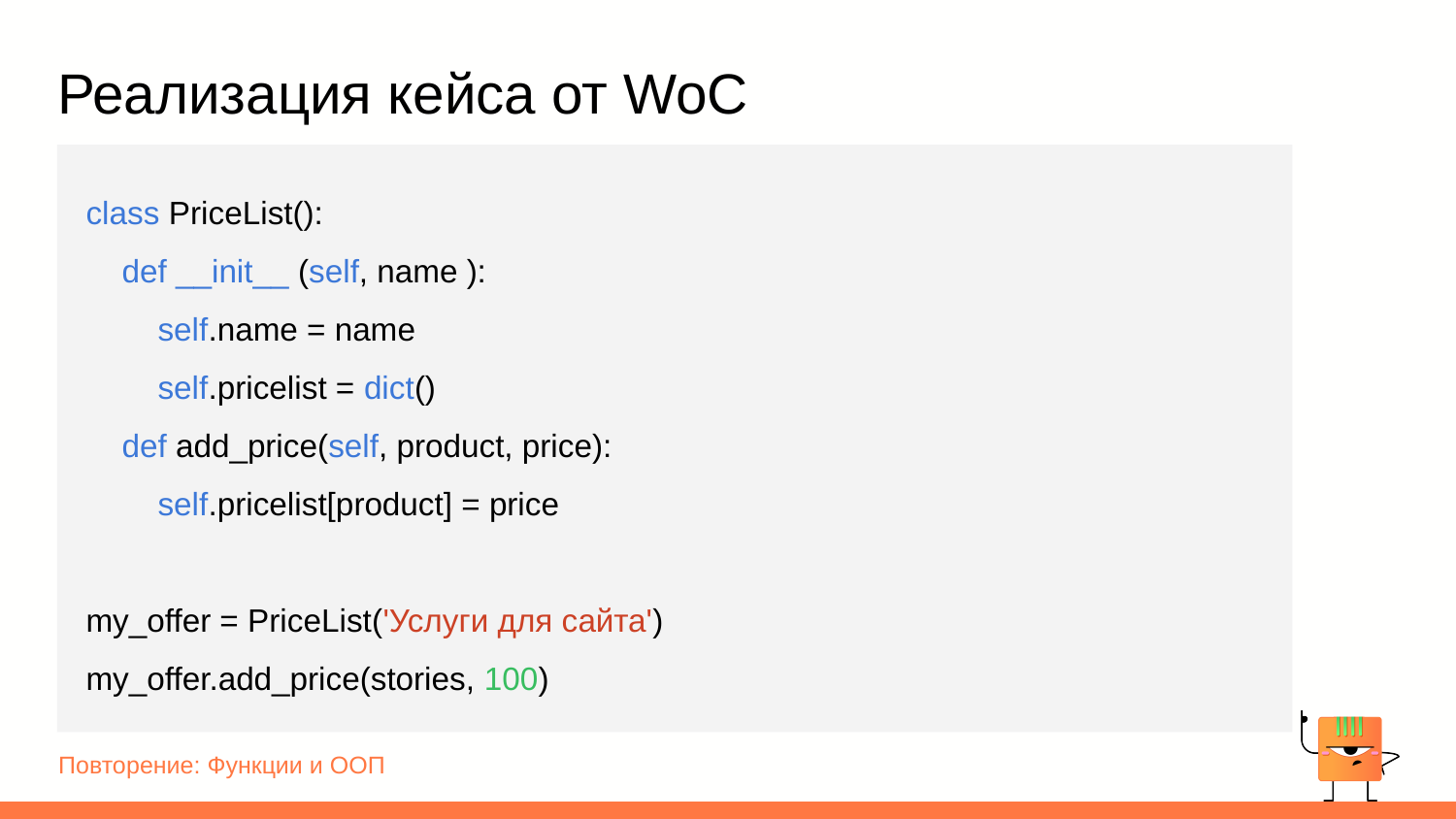

# Реализация кейса от WoC
class PriceList():
    def __init__ (self, name ):
        self.name = name
        self.pricelist = dict()
    def add_price(self, product, price):
        self.pricelist[product] = price

my_offer = PriceList('Услуги для сайта')
my_offer.add_price(stories, 100)

Повторение: Функции и ООП